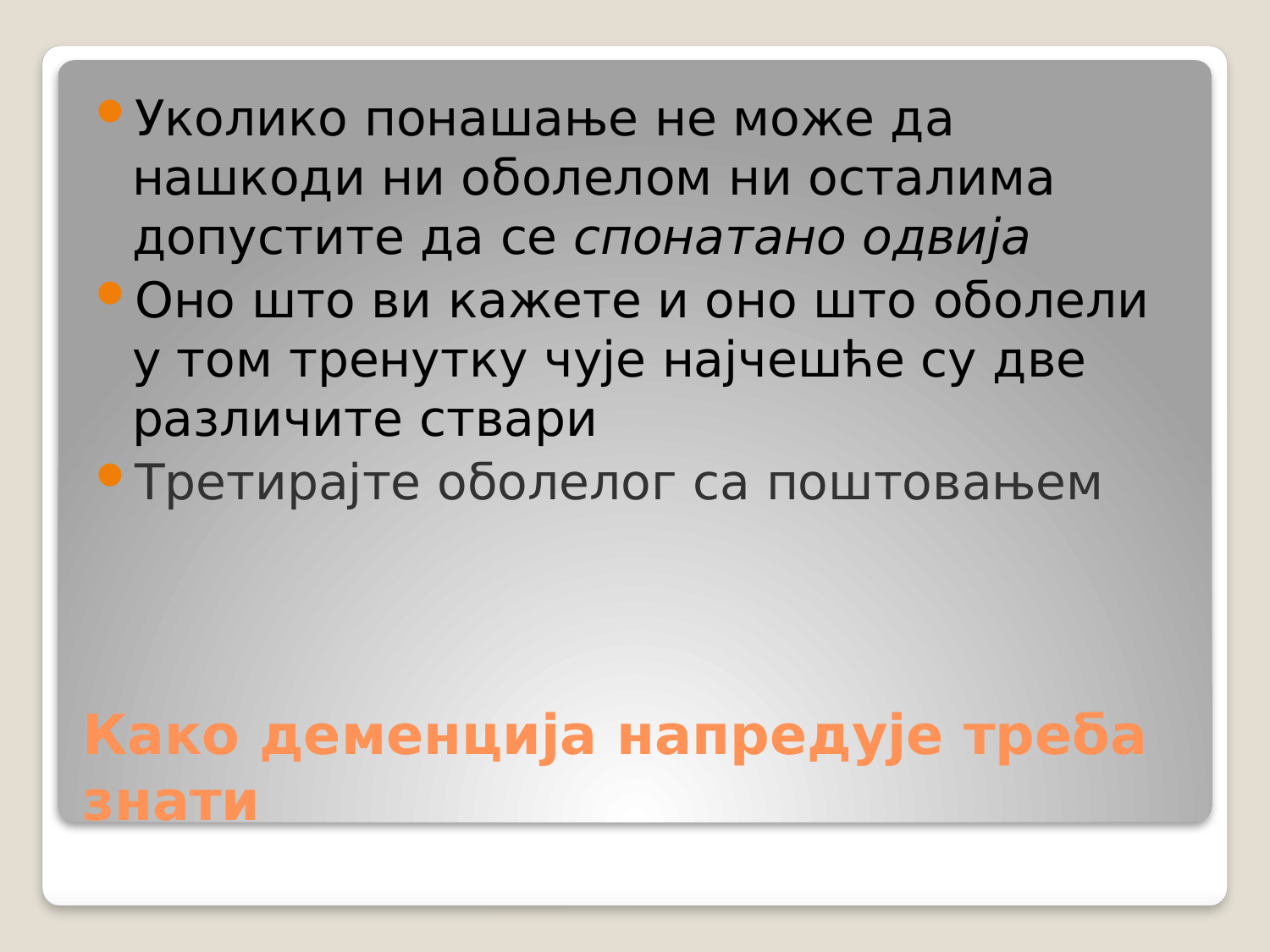

Уколико понашање не може да нашкоди ни оболелом ни осталима допустите да се спонатано одвија
Оно што ви кажете и оно што оболели у том тренутку чује најчешће су две различите ствари
Третирајте оболелог са поштовањем

# Како деменција напредује треба знати